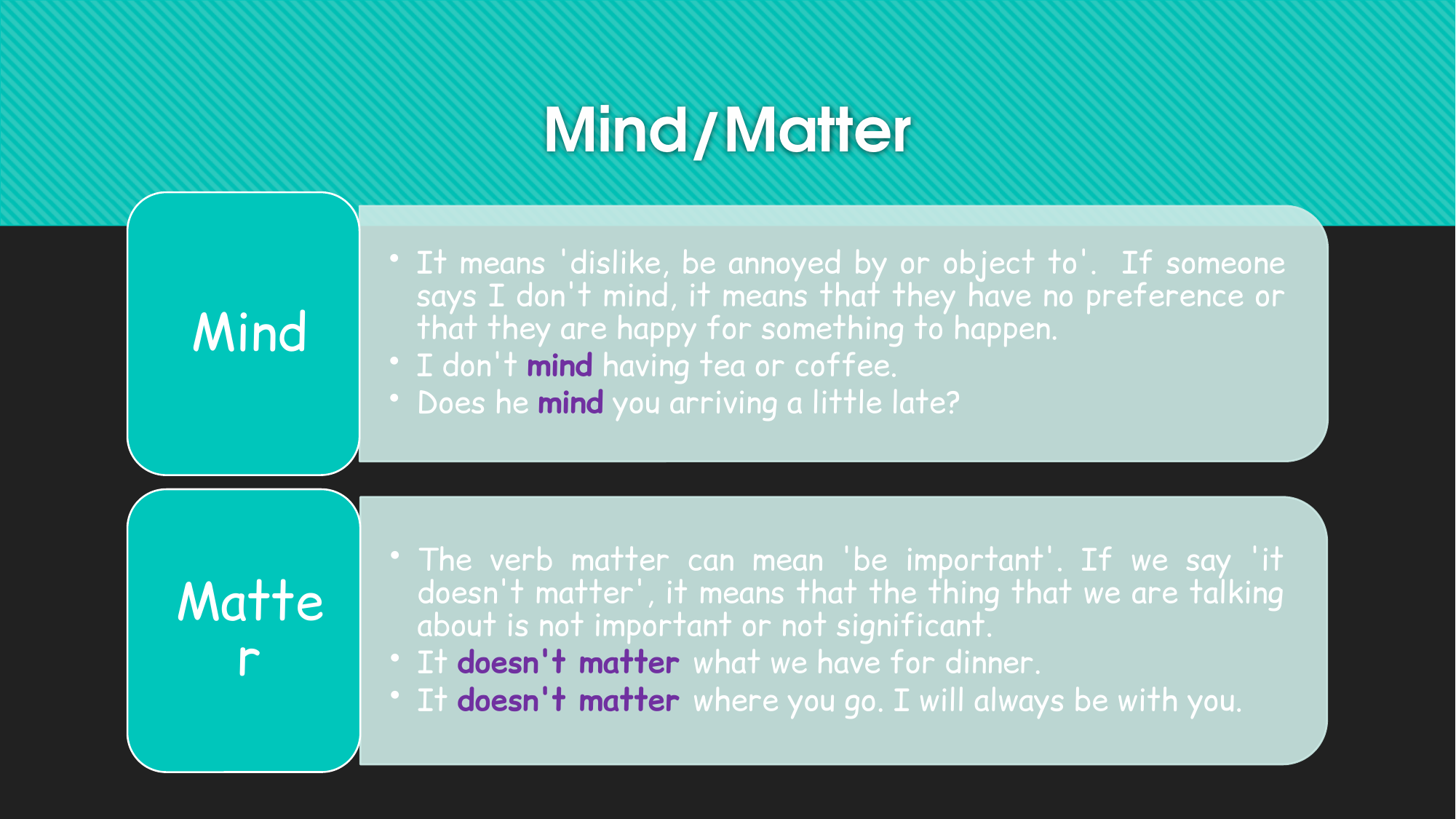

# Mind/Matter
It means 'dislike, be annoyed by or object to'.  If someone says I don't mind, it means that they have no preference or that they are happy for something to happen.
I don't mind having tea or coffee.
Does he mind you arriving a little late?
Mind
The verb matter can mean 'be important'. If we say 'it doesn't matter', it means that the thing that we are talking about is not important or not significant.
It doesn't matter what we have for dinner.
It doesn't matter where you go. I will always be with you.
Matter